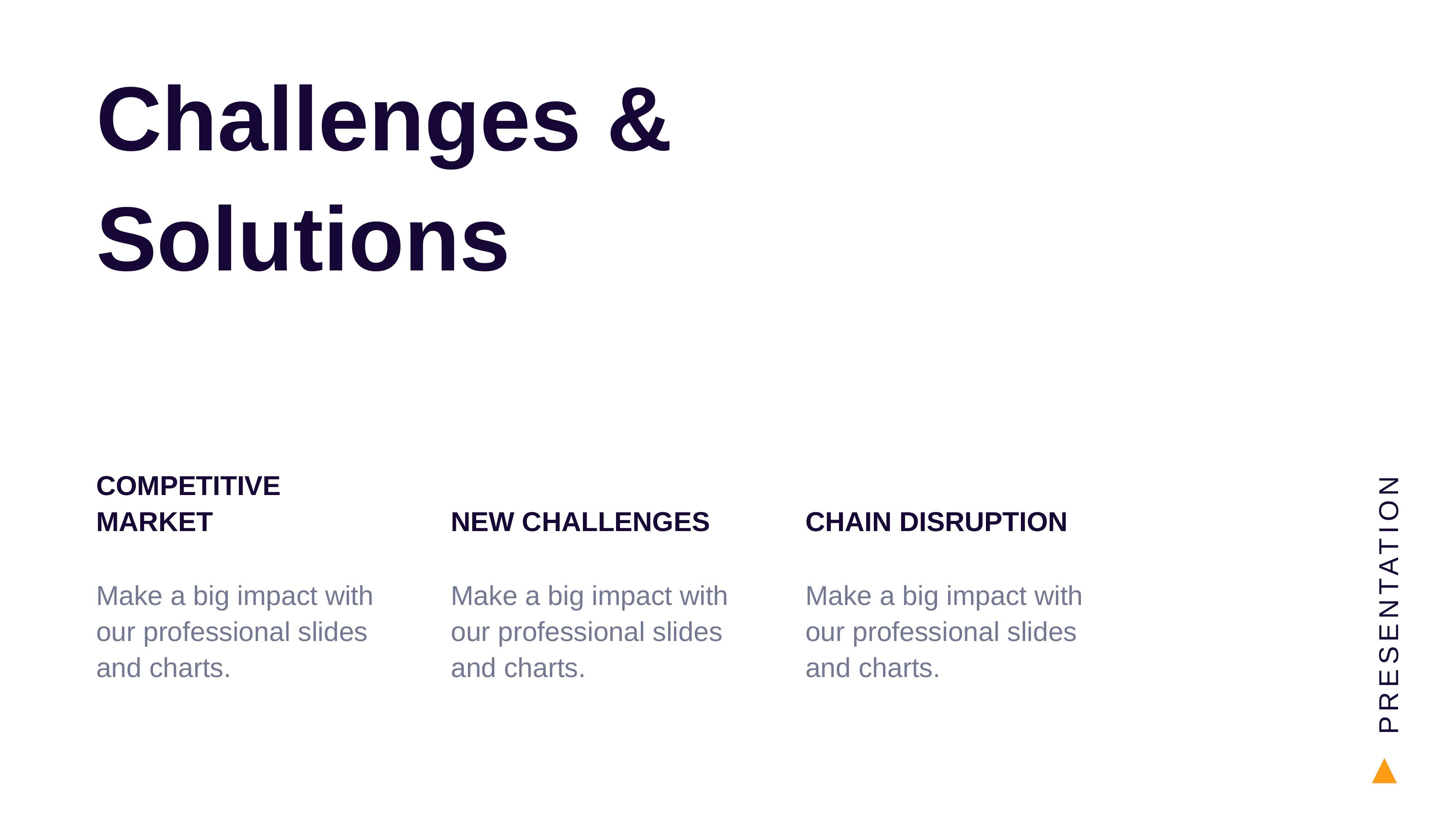

Challenges & Solutions
COMPETITIVE MARKET
NEW CHALLENGES
CHAIN DISRUPTION
PRESENTATION
Make a big impact with our professional slides and charts.
Make a big impact with our professional slides and charts.
Make a big impact with our professional slides and charts.